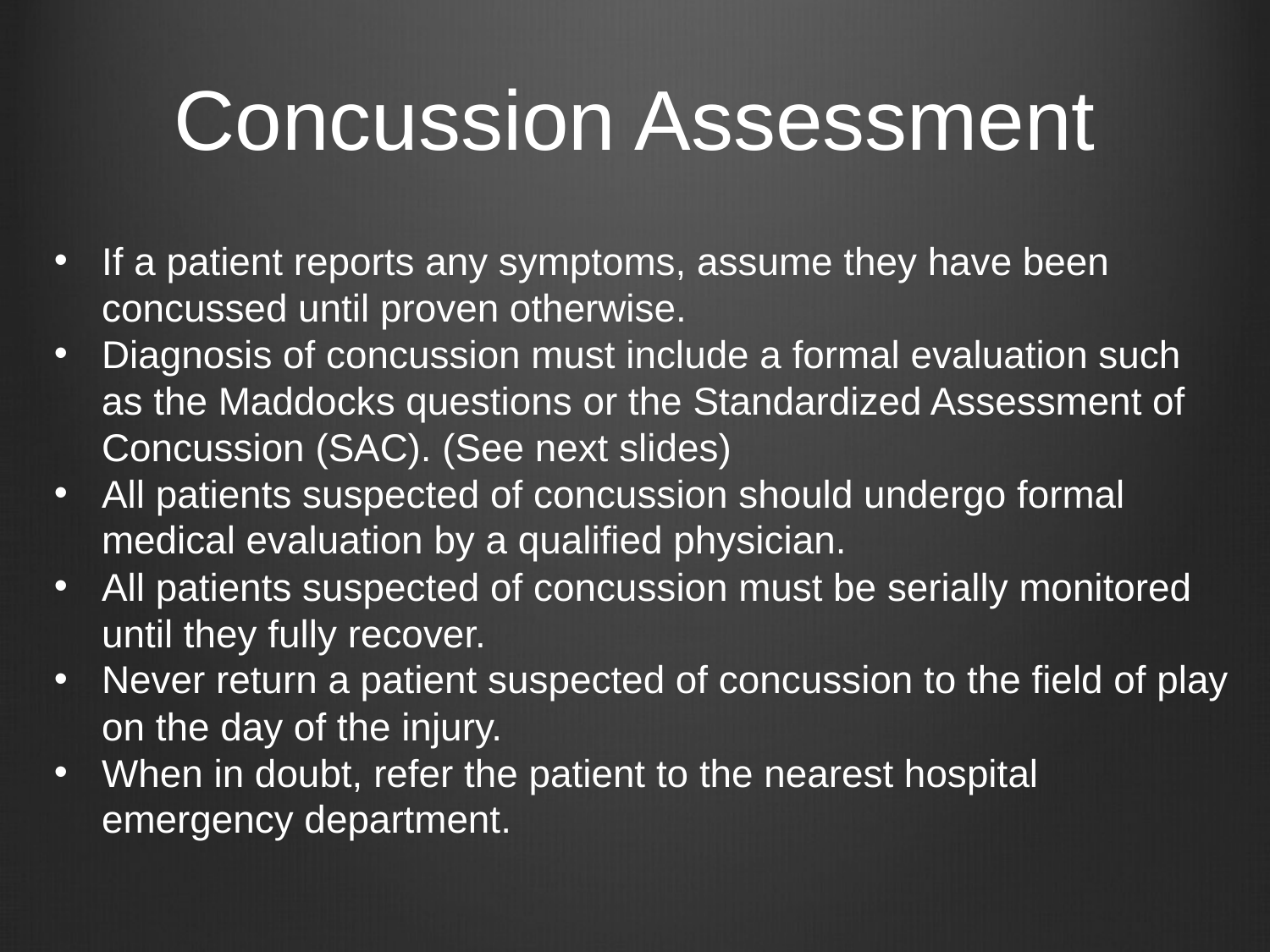

# Concussion Assessment
If a patient reports any symptoms, assume they have been concussed until proven otherwise.
Diagnosis of concussion must include a formal evaluation such as the Maddocks questions or the Standardized Assessment of Concussion (SAC). (See next slides)
All patients suspected of concussion should undergo formal medical evaluation by a qualified physician.
All patients suspected of concussion must be serially monitored until they fully recover.
Never return a patient suspected of concussion to the field of play on the day of the injury.
When in doubt, refer the patient to the nearest hospital emergency department.